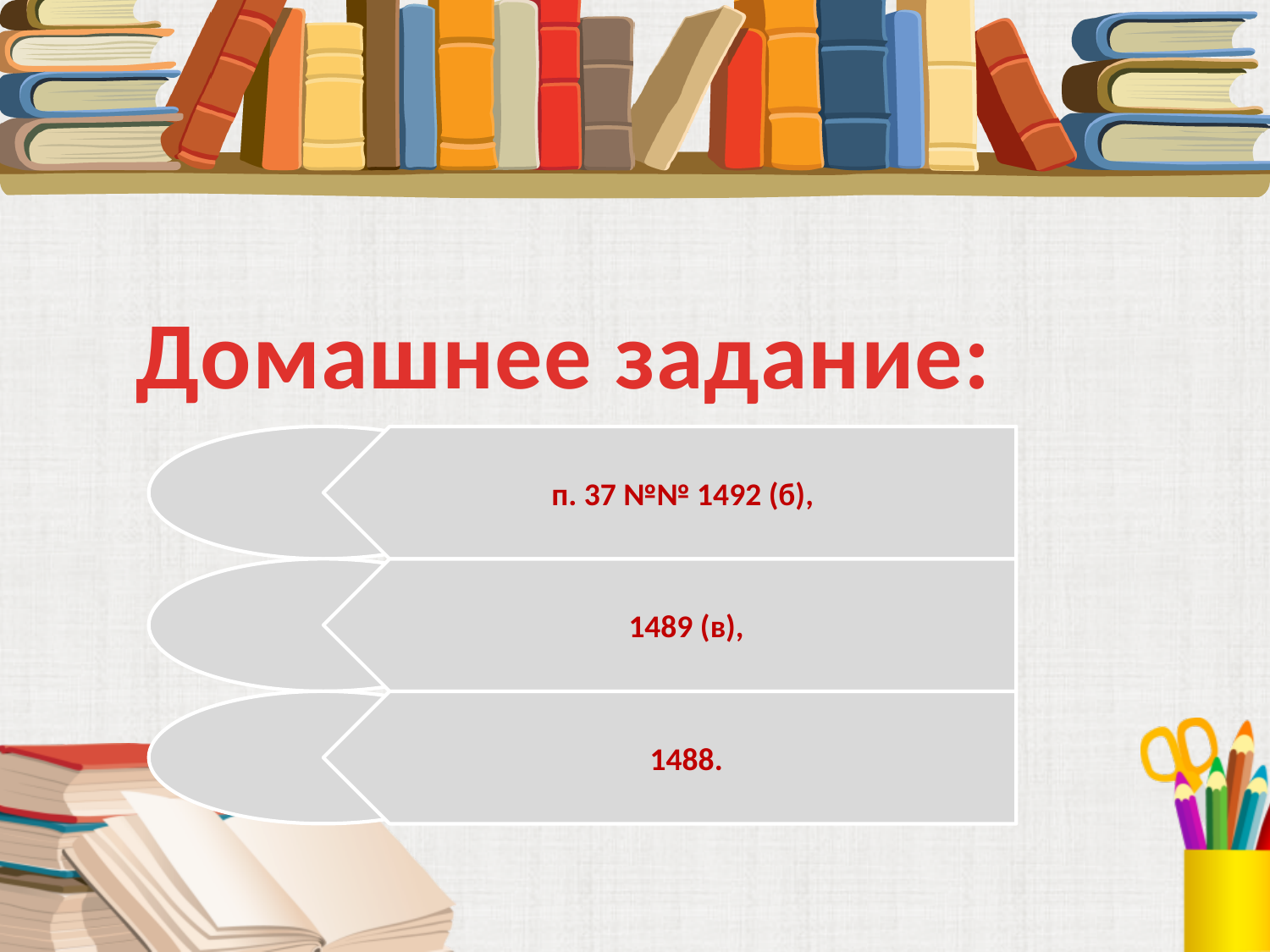

Домашнее задание:
п. 37 №№ 1492 (б),
1489 (в),
1488.